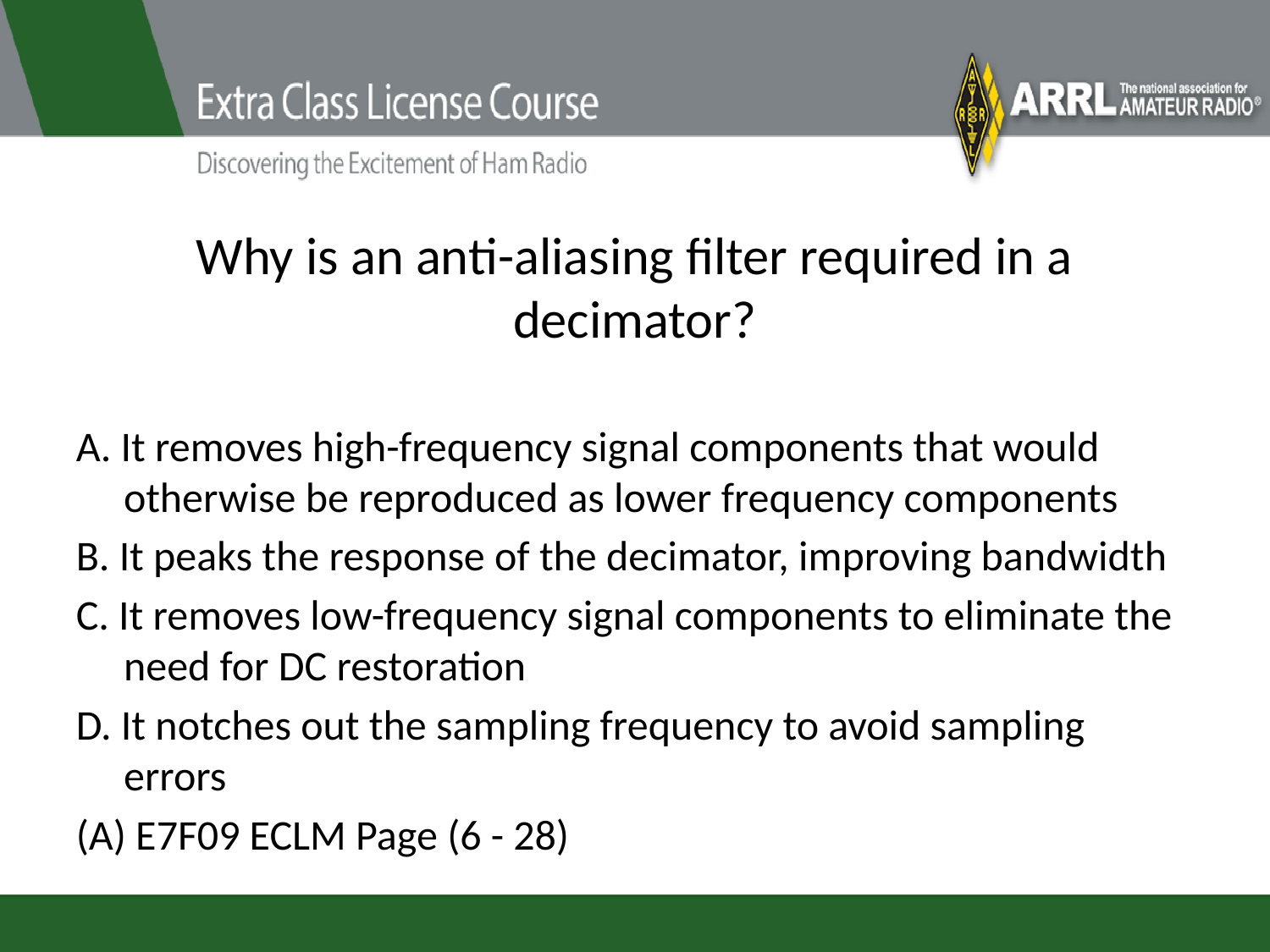

# Why is an anti-aliasing filter required in a decimator?
A. It removes high-frequency signal components that would otherwise be reproduced as lower frequency components
B. It peaks the response of the decimator, improving bandwidth
C. It removes low-frequency signal components to eliminate the need for DC restoration
D. It notches out the sampling frequency to avoid sampling errors
(A) E7F09 ECLM Page (6 - 28)